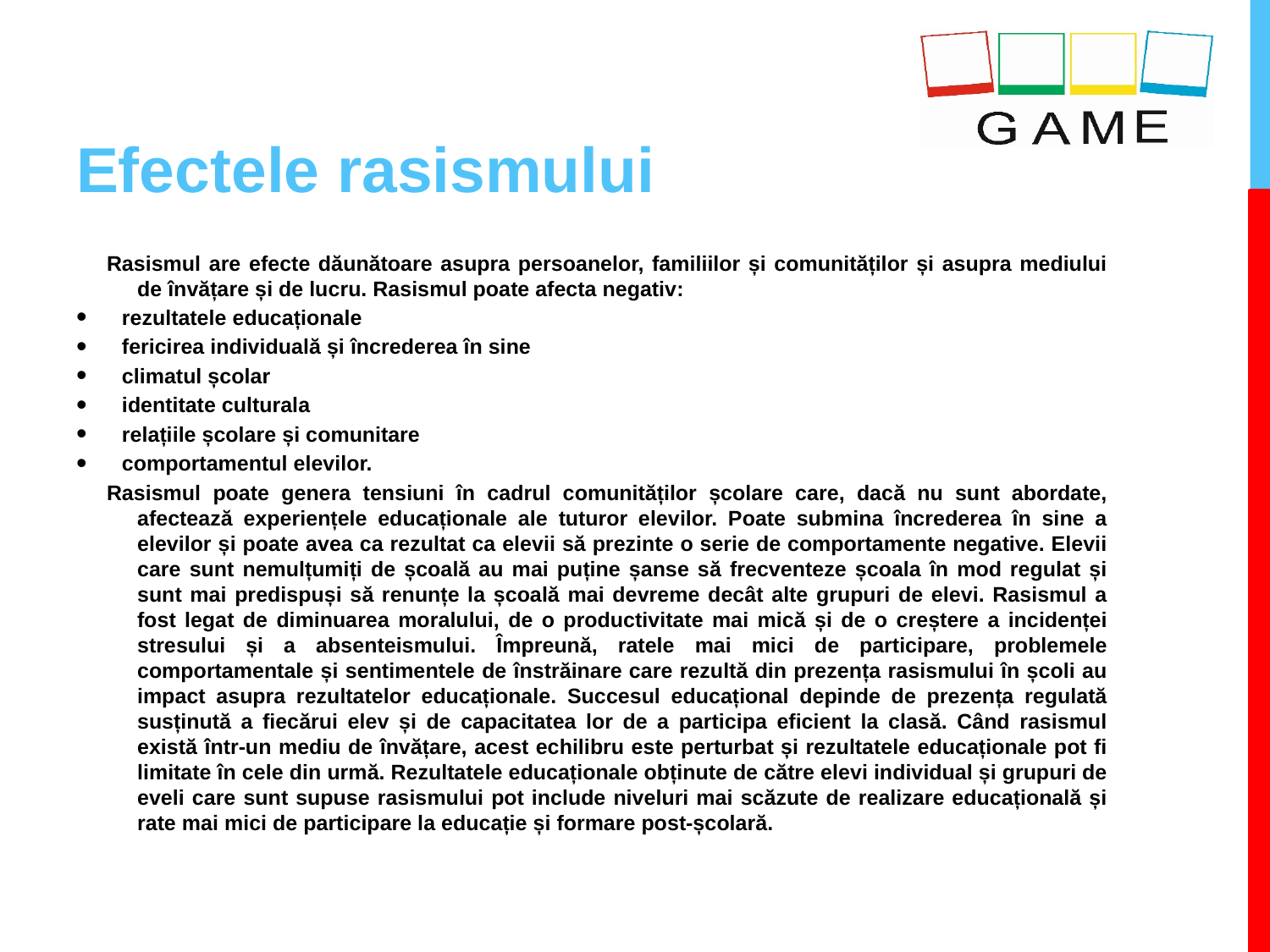

# Efectele rasismului
Rasismul are efecte dăunătoare asupra persoanelor, familiilor și comunităților și asupra mediului de învățare și de lucru. Rasismul poate afecta negativ:
rezultatele educaționale
fericirea individuală și încrederea în sine
climatul școlar
identitate culturala
relațiile școlare și comunitare
comportamentul elevilor.
Rasismul poate genera tensiuni în cadrul comunităților școlare care, dacă nu sunt abordate, afectează experiențele educaționale ale tuturor elevilor. Poate submina încrederea în sine a elevilor și poate avea ca rezultat ca elevii să prezinte o serie de comportamente negative. Elevii care sunt nemulțumiți de școală au mai puține șanse să frecventeze școala în mod regulat și sunt mai predispuși să renunțe la școală mai devreme decât alte grupuri de elevi. Rasismul a fost legat de diminuarea moralului, de o productivitate mai mică și de o creștere a incidenței stresului și a absenteismului. Împreună, ratele mai mici de participare, problemele comportamentale și sentimentele de înstrăinare care rezultă din prezența rasismului în școli au impact asupra rezultatelor educaționale. Succesul educațional depinde de prezența regulată susținută a fiecărui elev și de capacitatea lor de a participa eficient la clasă. Când rasismul există într-un mediu de învățare, acest echilibru este perturbat și rezultatele educaționale pot fi limitate în cele din urmă. Rezultatele educaționale obținute de către elevi individual și grupuri de eveli care sunt supuse rasismului pot include niveluri mai scăzute de realizare educațională și rate mai mici de participare la educație și formare post-școlară.